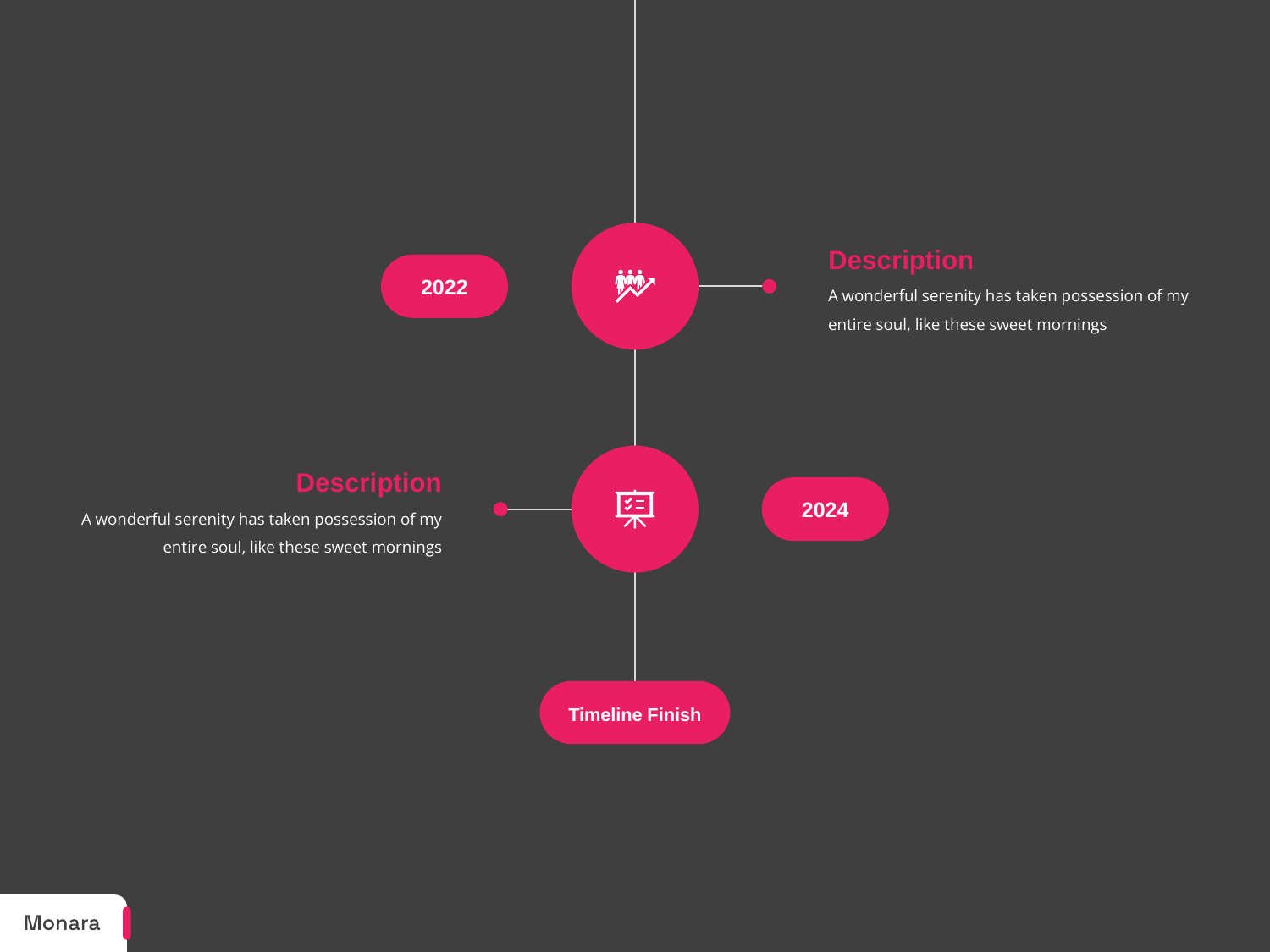

Description

2022

A wonderful serenity has taken possession of my entire soul, like these sweet mornings

Description

2024
A wonderful serenity has taken possession of my entire soul, like these sweet mornings

Timeline Finish